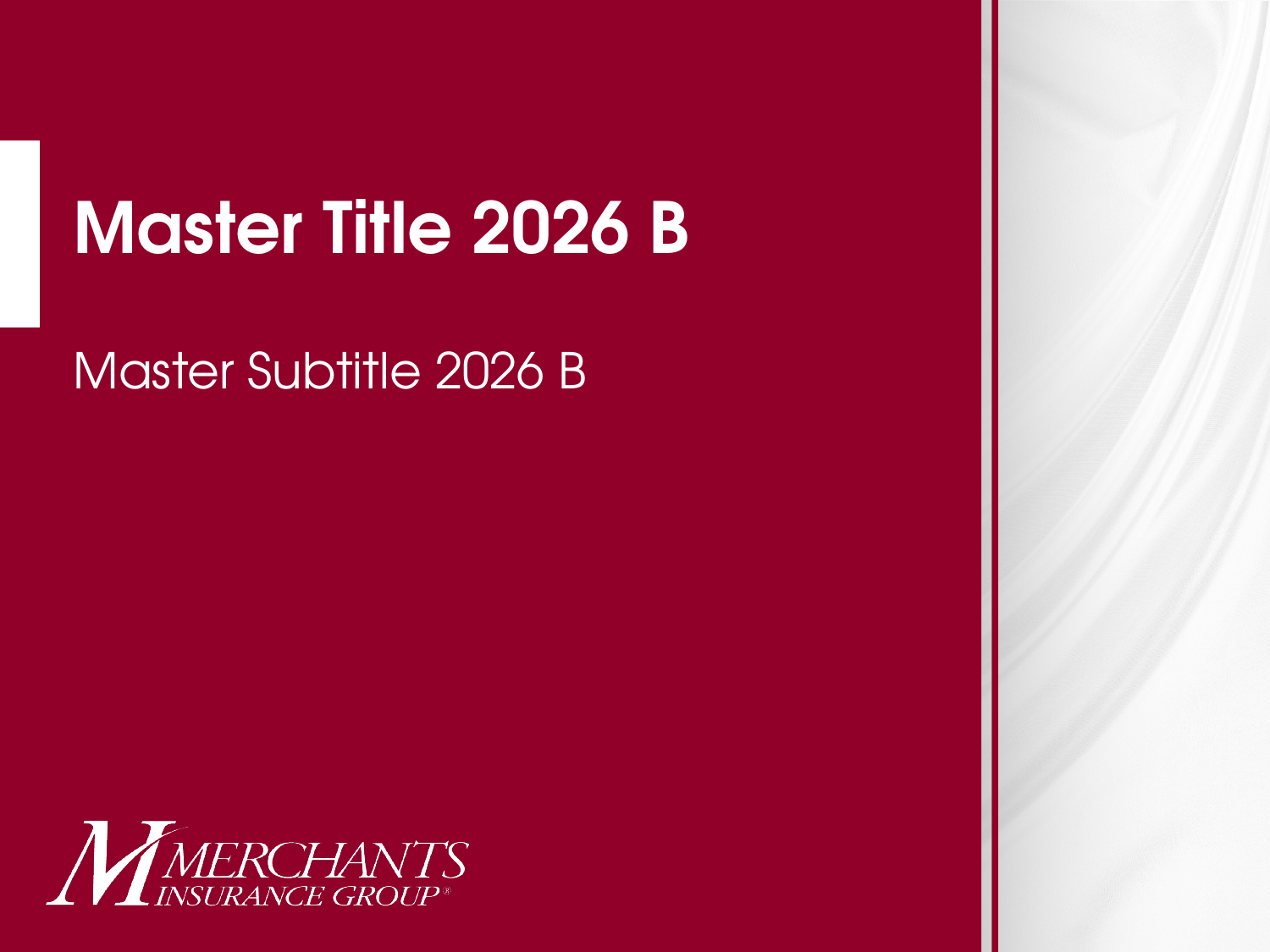

# Master Title 2026 B
Master Subtitle 2026 B